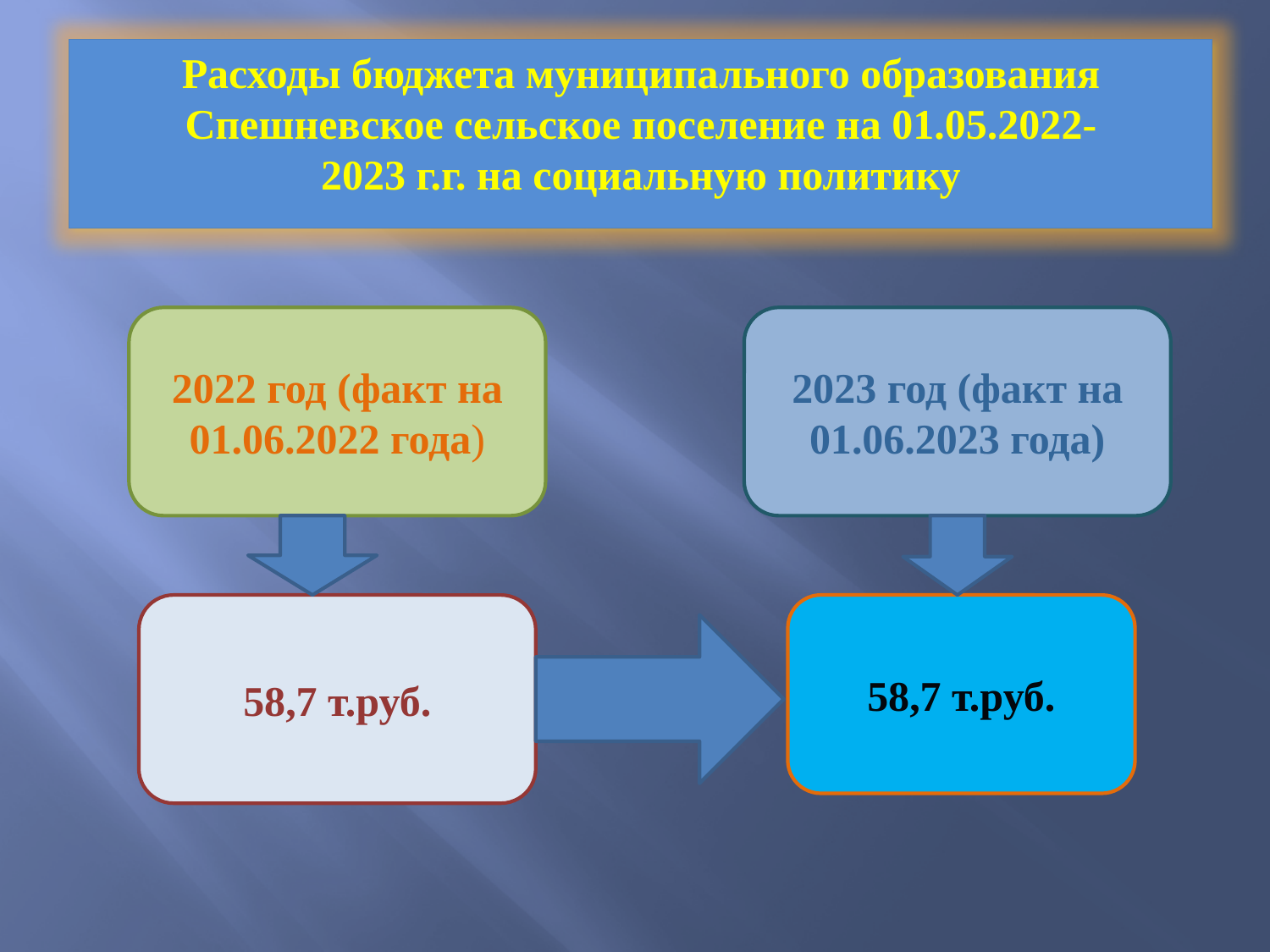

Расходы бюджета муниципального образования Спешневское сельское поселение на 01.05.2022-
2023 г.г. на социальную политику
2022 год (факт на 01.06.2022 года)
2023 год (факт на 01.06.2023 года)

58,7 т.руб.
58,7 т.руб.